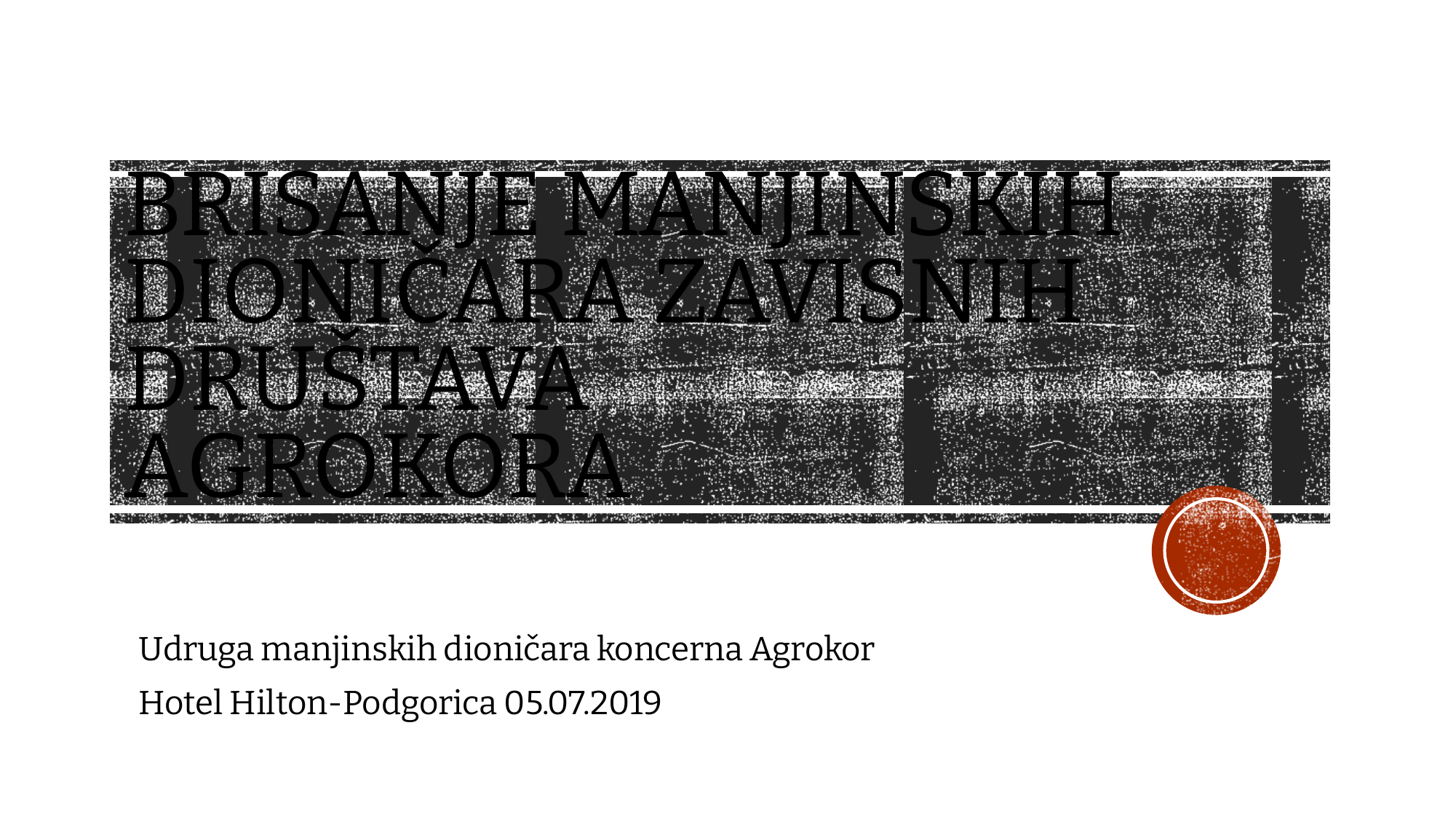

# brisanje manjinskih dioničara zavisnih društava Agrokora
Udruga manjinskih dioničara koncerna Agrokor
Hotel Hilton-Podgorica 05.07.2019